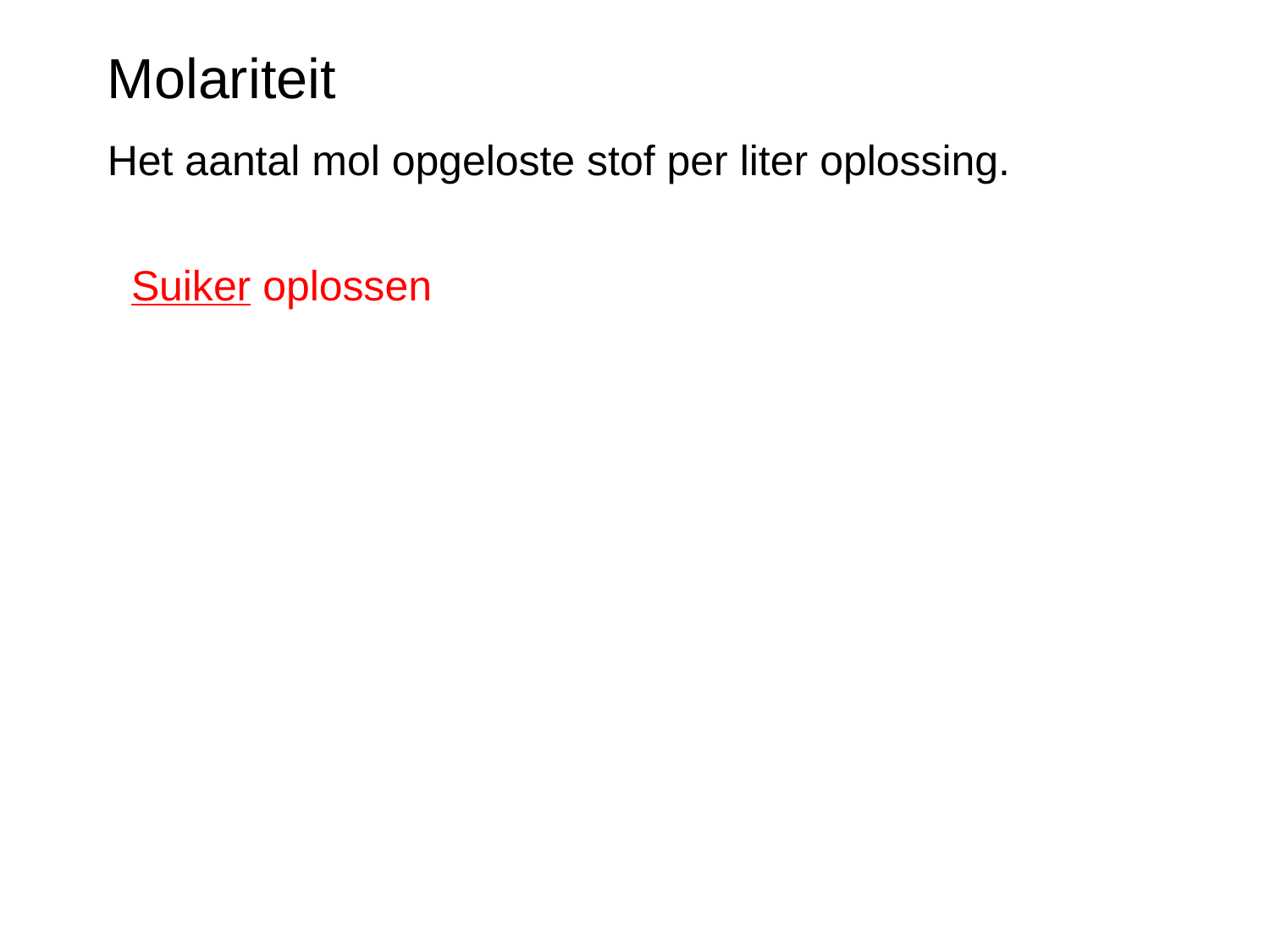

Molariteit

Het aantal mol opgeloste stof per liter oplossing.

  Suiker oplossen   C12H22O11 (s)   →   C12H22O11 (aq)